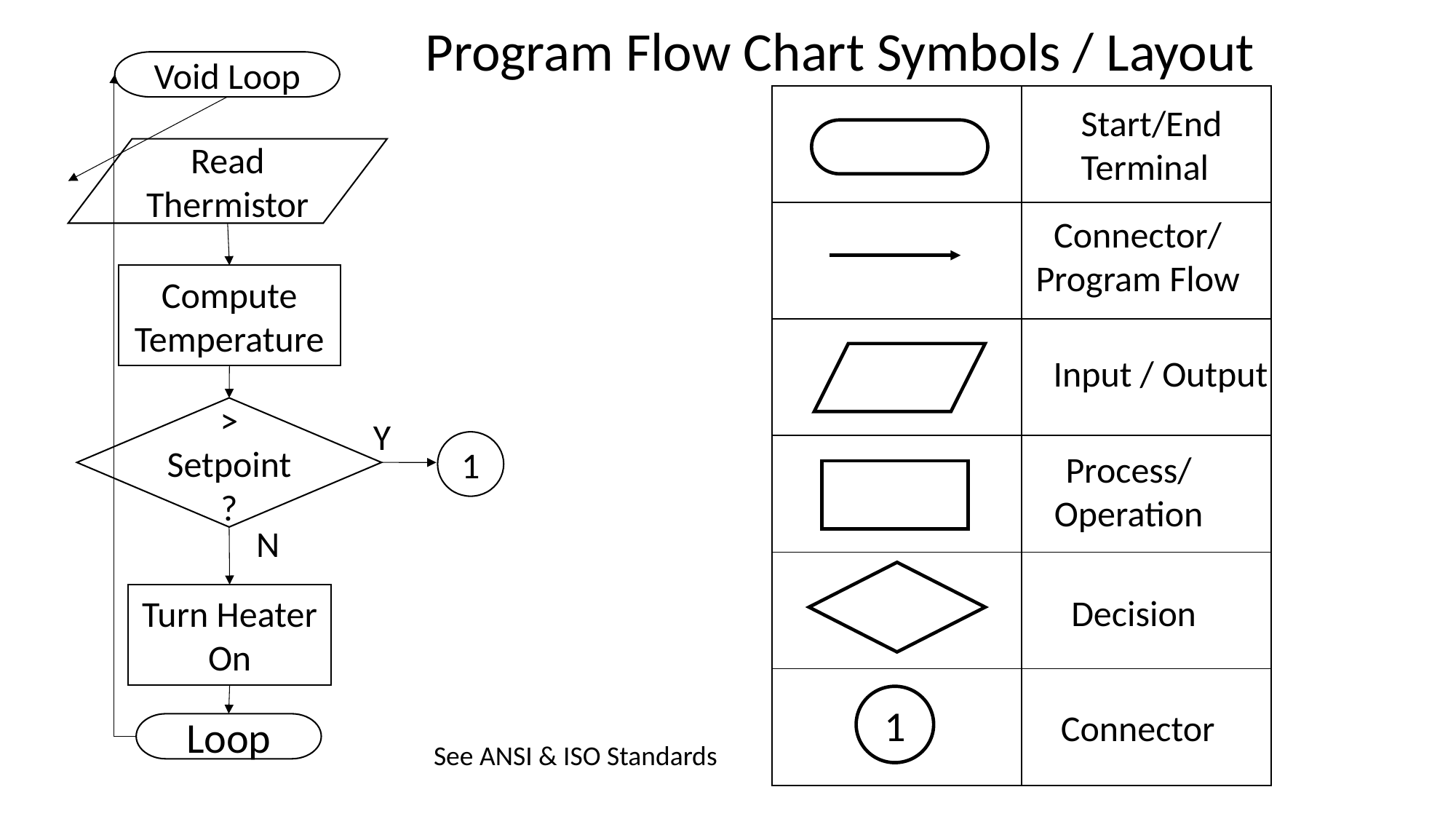

# Program Flow Chart Symbols / Layout
Void Loop
|  |  |
| --- | --- |
|  |  |
|  |  |
|  |  |
|  |  |
|  |  |
Start/End
Terminal

Connector/
Program Flow

Input / Output
Process/
Operation

Decision
1
Connector
Read Thermistor
Compute
Temperature
> Setpoint ?
Y
1
N
Turn Heater On
Loop
See ANSI & ISO Standards